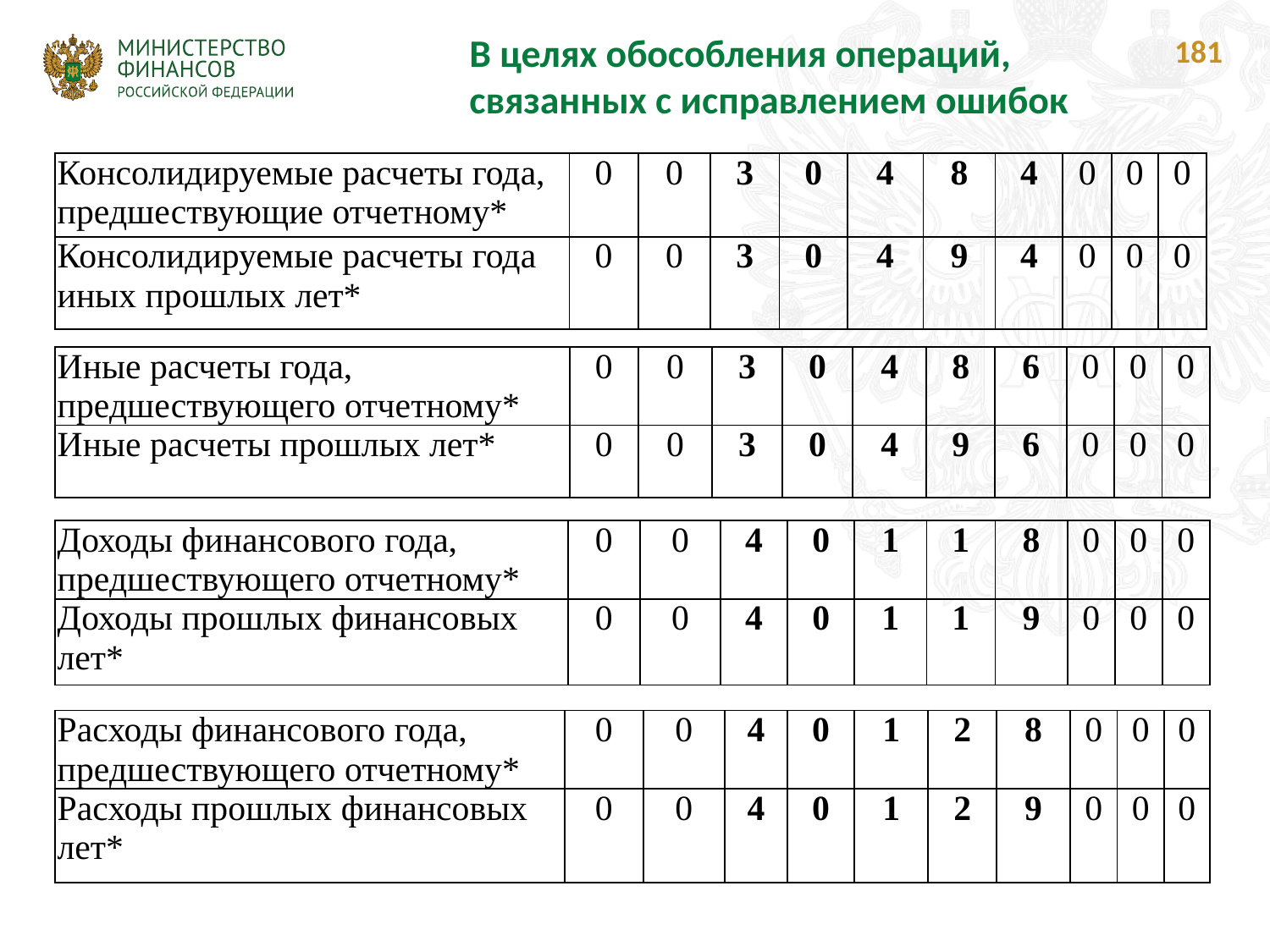

В целях обособления операций,
связанных с исправлением ошибок
181
| Консолидируемые расчеты года, предшествующие отчетному\* | 0 | 0 | 3 | 0 | 4 | 8 | 4 | 0 | 0 | 0 |
| --- | --- | --- | --- | --- | --- | --- | --- | --- | --- | --- |
| Консолидируемые расчеты года иных прошлых лет\* | 0 | 0 | 3 | 0 | 4 | 9 | 4 | 0 | 0 | 0 |
| Иные расчеты года, предшествующего отчетному\* | 0 | 0 | 3 | 0 | 4 | 8 | 6 | 0 | 0 | 0 |
| --- | --- | --- | --- | --- | --- | --- | --- | --- | --- | --- |
| Иные расчеты прошлых лет\* | 0 | 0 | 3 | 0 | 4 | 9 | 6 | 0 | 0 | 0 |
| Доходы финансового года, предшествующего отчетному\* | 0 | 0 | 4 | 0 | 1 | 1 | 8 | 0 | 0 | 0 |
| --- | --- | --- | --- | --- | --- | --- | --- | --- | --- | --- |
| Доходы прошлых финансовых лет\* | 0 | 0 | 4 | 0 | 1 | 1 | 9 | 0 | 0 | 0 |
| Расходы финансового года, предшествующего отчетному\* | 0 | 0 | 4 | 0 | 1 | 2 | 8 | 0 | 0 | 0 |
| --- | --- | --- | --- | --- | --- | --- | --- | --- | --- | --- |
| Расходы прошлых финансовых лет\* | 0 | 0 | 4 | 0 | 1 | 2 | 9 | 0 | 0 | 0 |